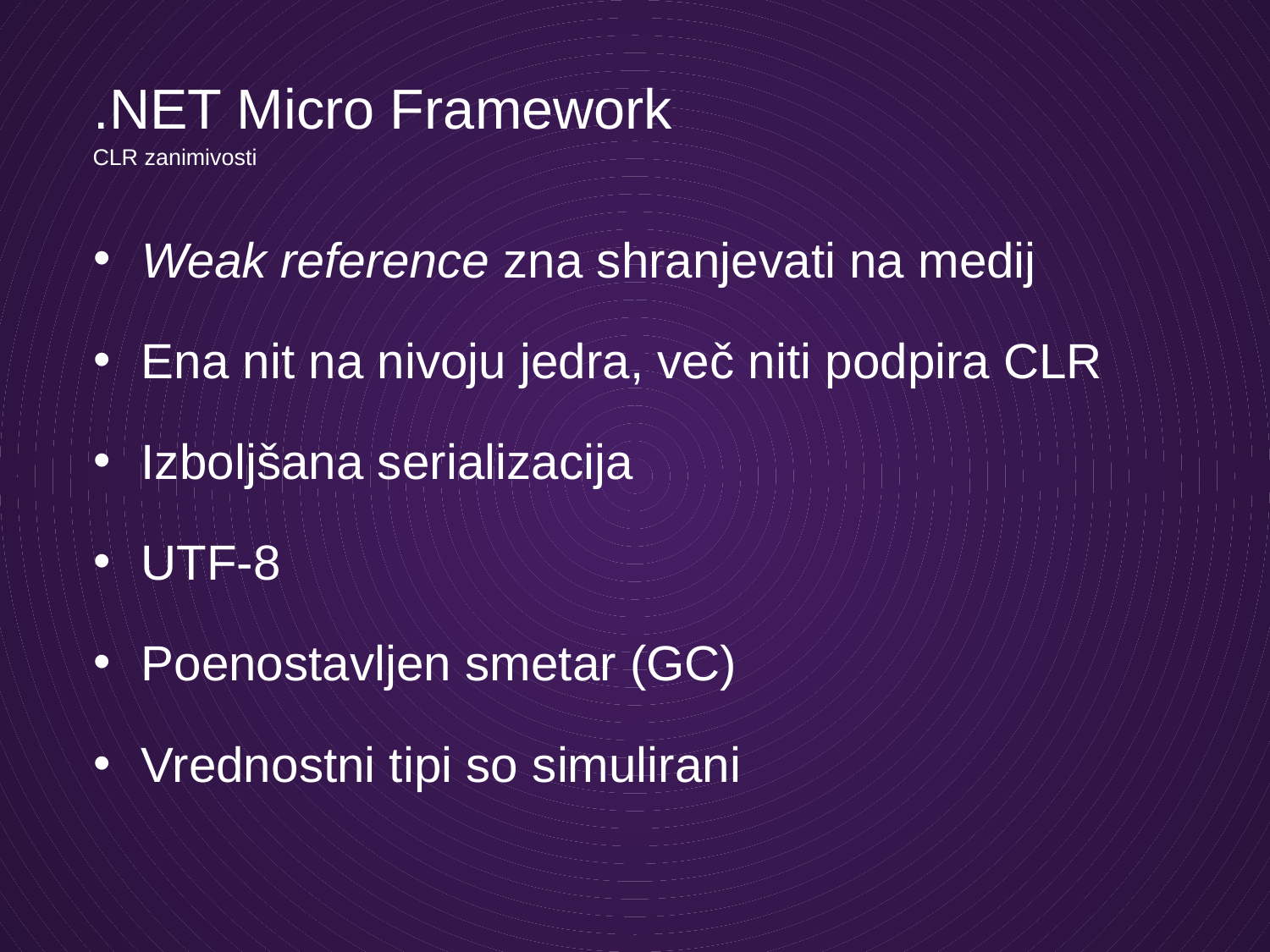

# .NET Micro Framework
CLR zanimivosti
Weak reference zna shranjevati na medij
Ena nit na nivoju jedra, več niti podpira CLR
Izboljšana serializacija
UTF-8
Poenostavljen smetar (GC)
Vrednostni tipi so simulirani